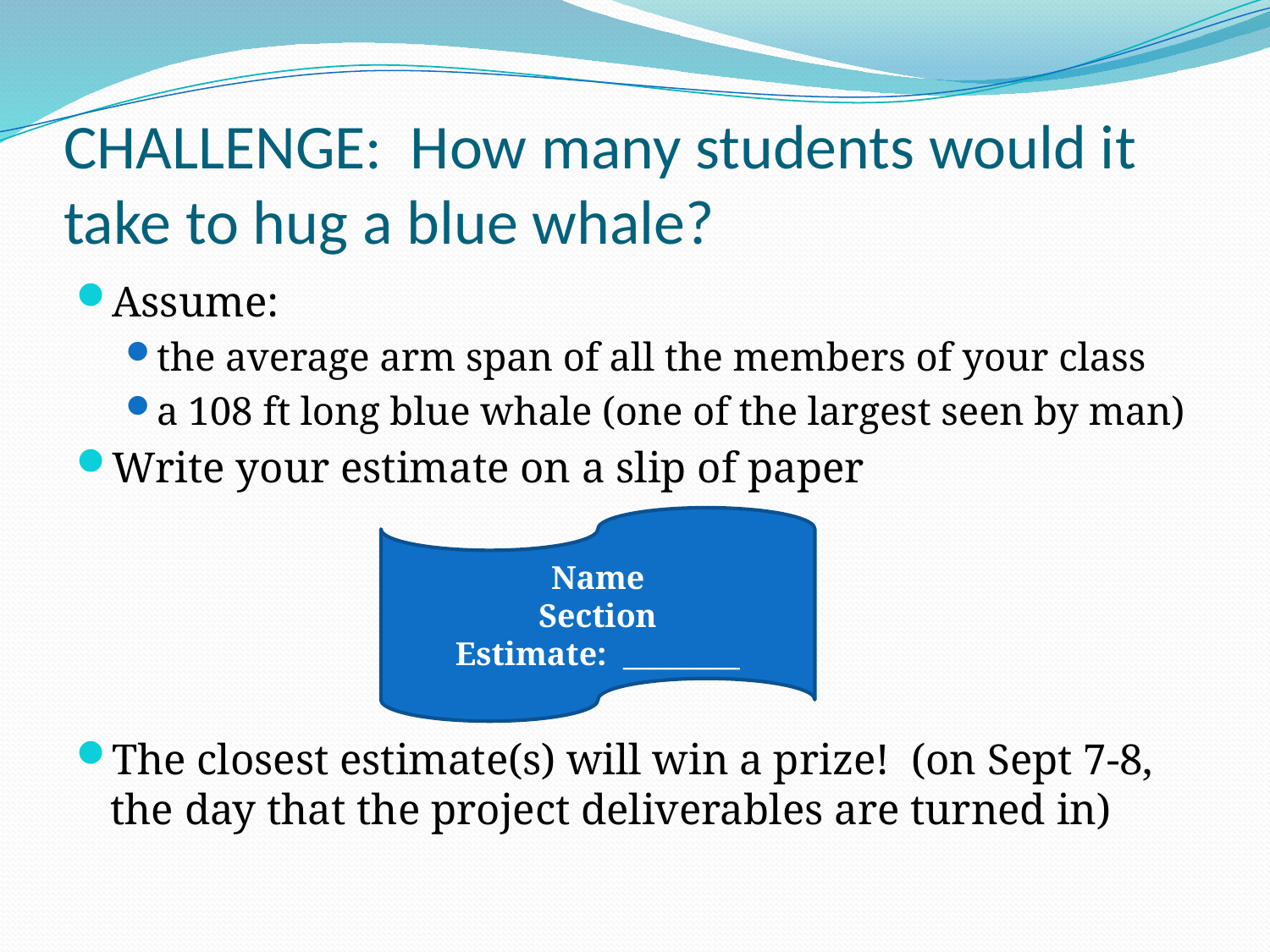

# CHALLENGE:  How many students would it take to hug a blue whale?
Assume:
the average arm span of all the members of your class
a 108 ft long blue whale (one of the largest seen by man)
Write your estimate on a slip of paper

The closest estimate(s) will win a prize!  (on Sept 7-8, the day that the project deliverables are turned in)
Name
Section
Estimate:  ________